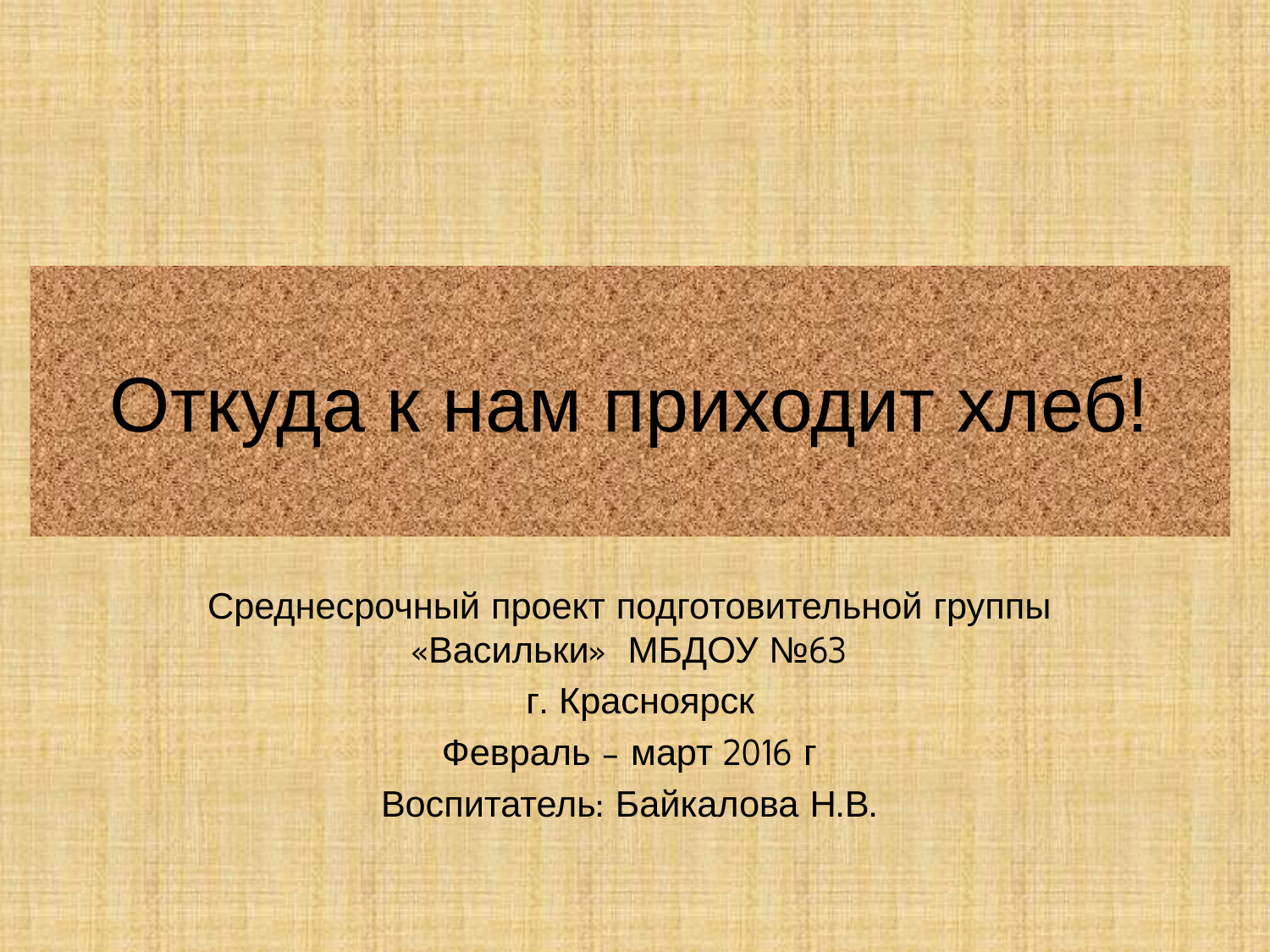

# Откуда к нам приходит хлеб!
Среднесрочный проект подготовительной группы «Васильки»  МБДОУ №63
   г. Красноярск
Февраль – март 2016 г
Воспитатель: Байкалова Н.В.